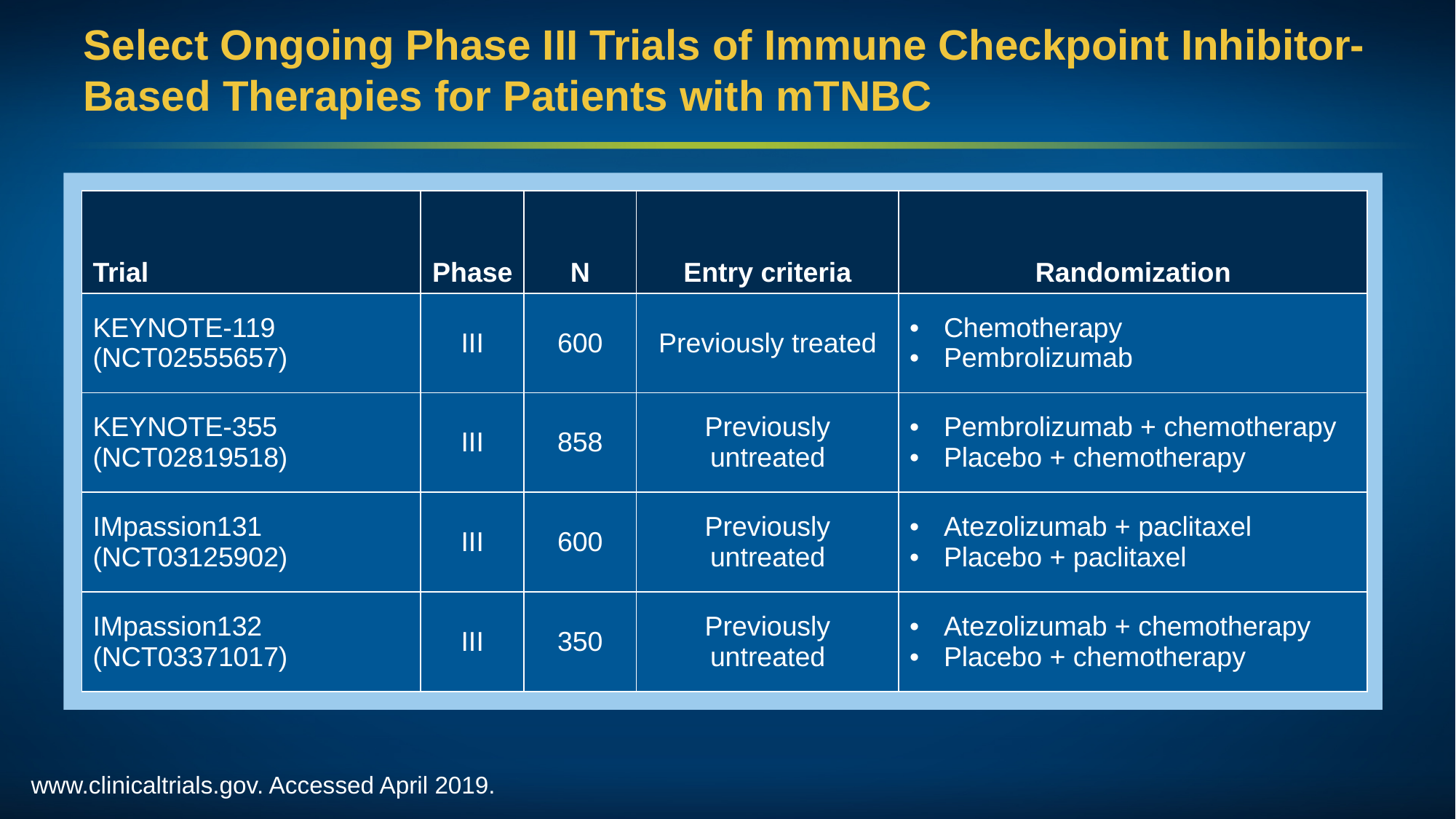

# Select Ongoing Phase III Trials of Immune Checkpoint Inhibitor-Based Therapies for Patients with mTNBC
ç
| Trial | Phase | N | Entry criteria | Randomization |
| --- | --- | --- | --- | --- |
| KEYNOTE-119 (NCT02555657) | III | 600 | Previously treated | Chemotherapy Pembrolizumab |
| KEYNOTE-355 (NCT02819518) | III | 858 | Previously untreated | Pembrolizumab + chemotherapy Placebo + chemotherapy |
| IMpassion131 (NCT03125902) | III | 600 | Previously untreated | Atezolizumab + paclitaxel Placebo + paclitaxel |
| IMpassion132 (NCT03371017) | III | 350 | Previously untreated | Atezolizumab + chemotherapy Placebo + chemotherapy |
www.clinicaltrials.gov. Accessed April 2019.